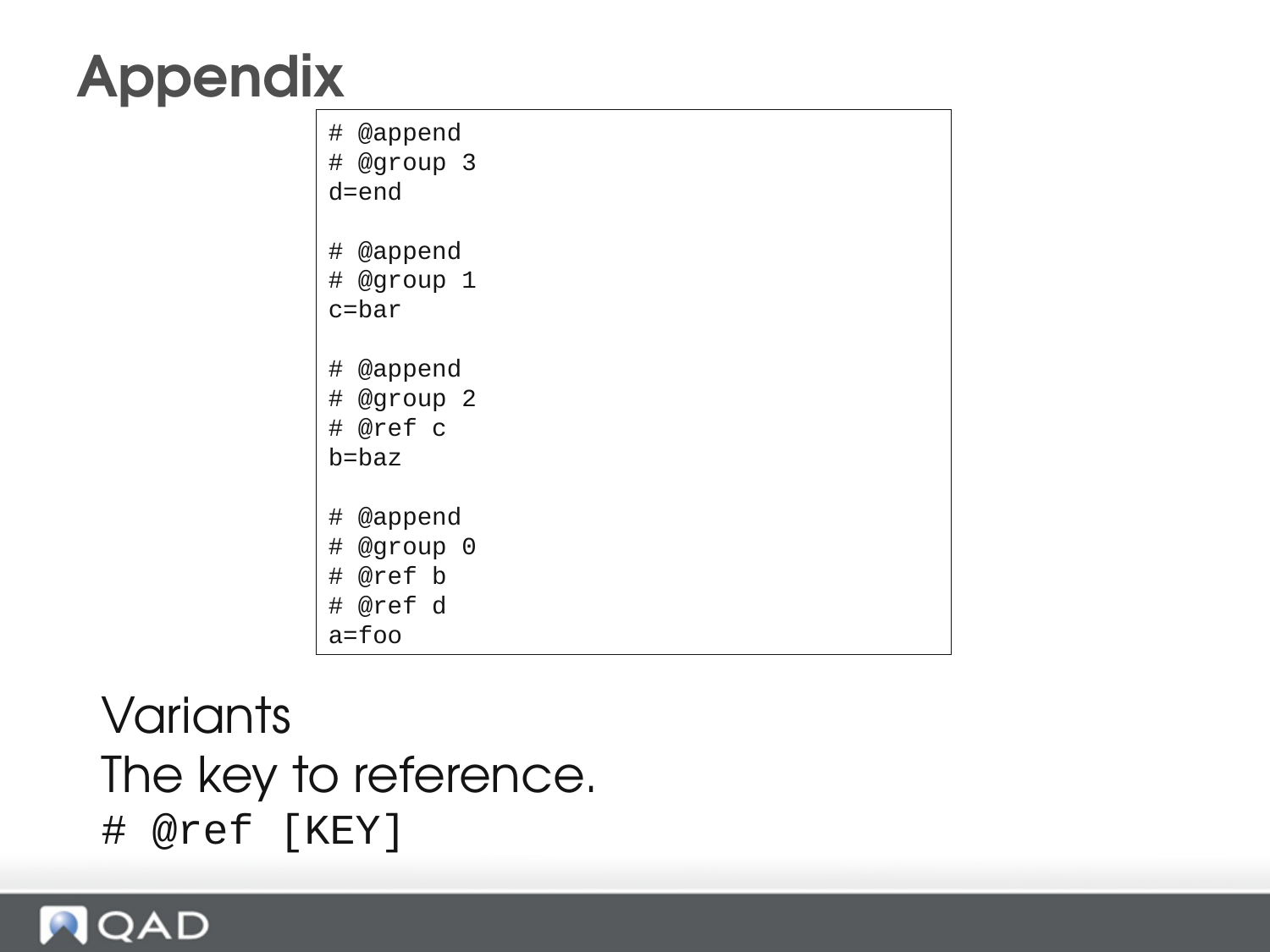

# Appendix
# @append
# @group 3
d=end

# @append
# @group 1
c=bar

# @append
# @group 2
# @ref c
b=baz

# @append
# @group 0
# @ref b
# @ref d
a=foo
Variants
The key to reference.
# @ref [KEY]